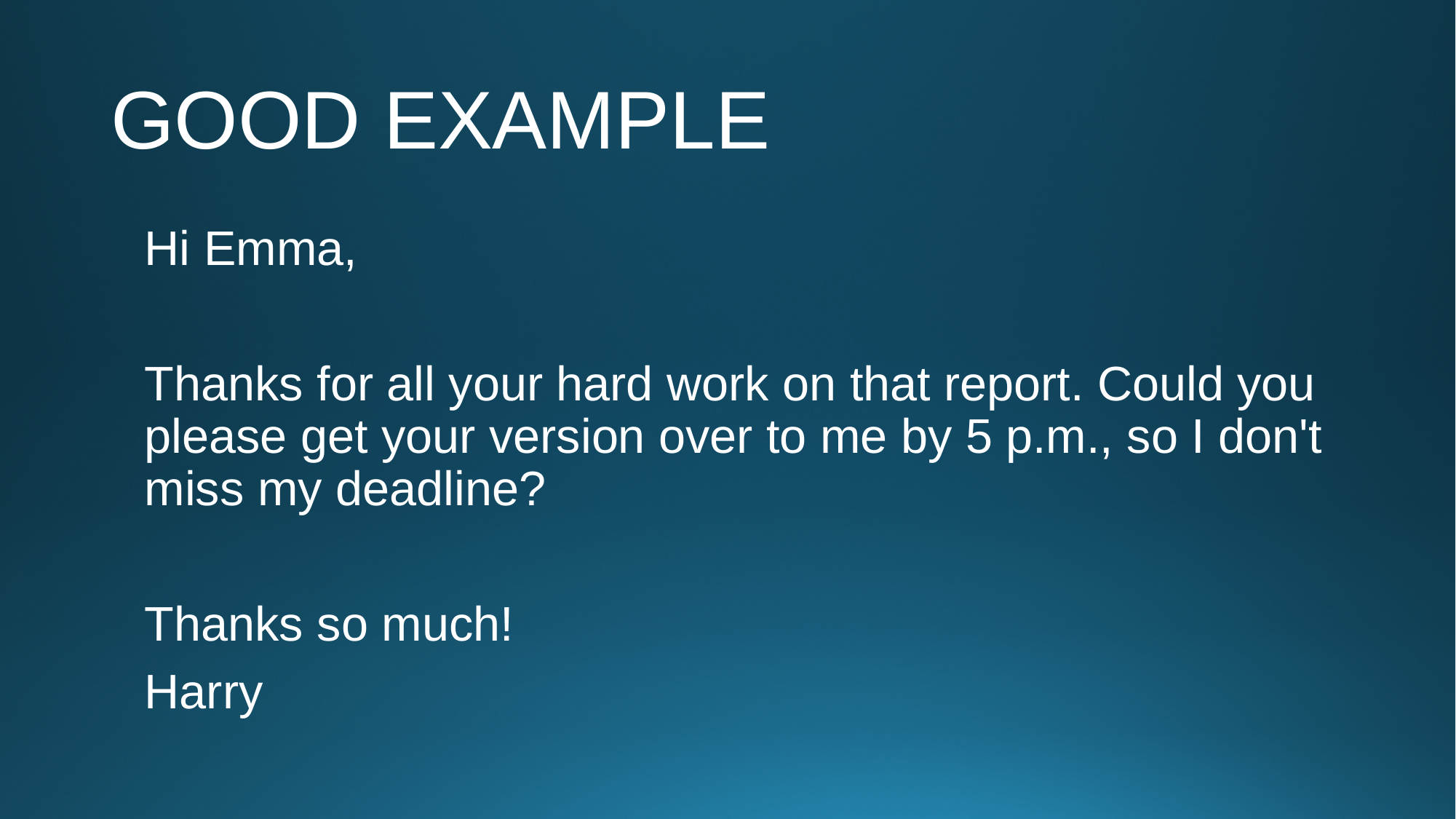

# GOOD EXAMPLE
Hi Emma,

Thanks for all your hard work on that report. Could you please get your version over to me by 5 p.m., so I don't miss my deadline?

Thanks so much!
Harry